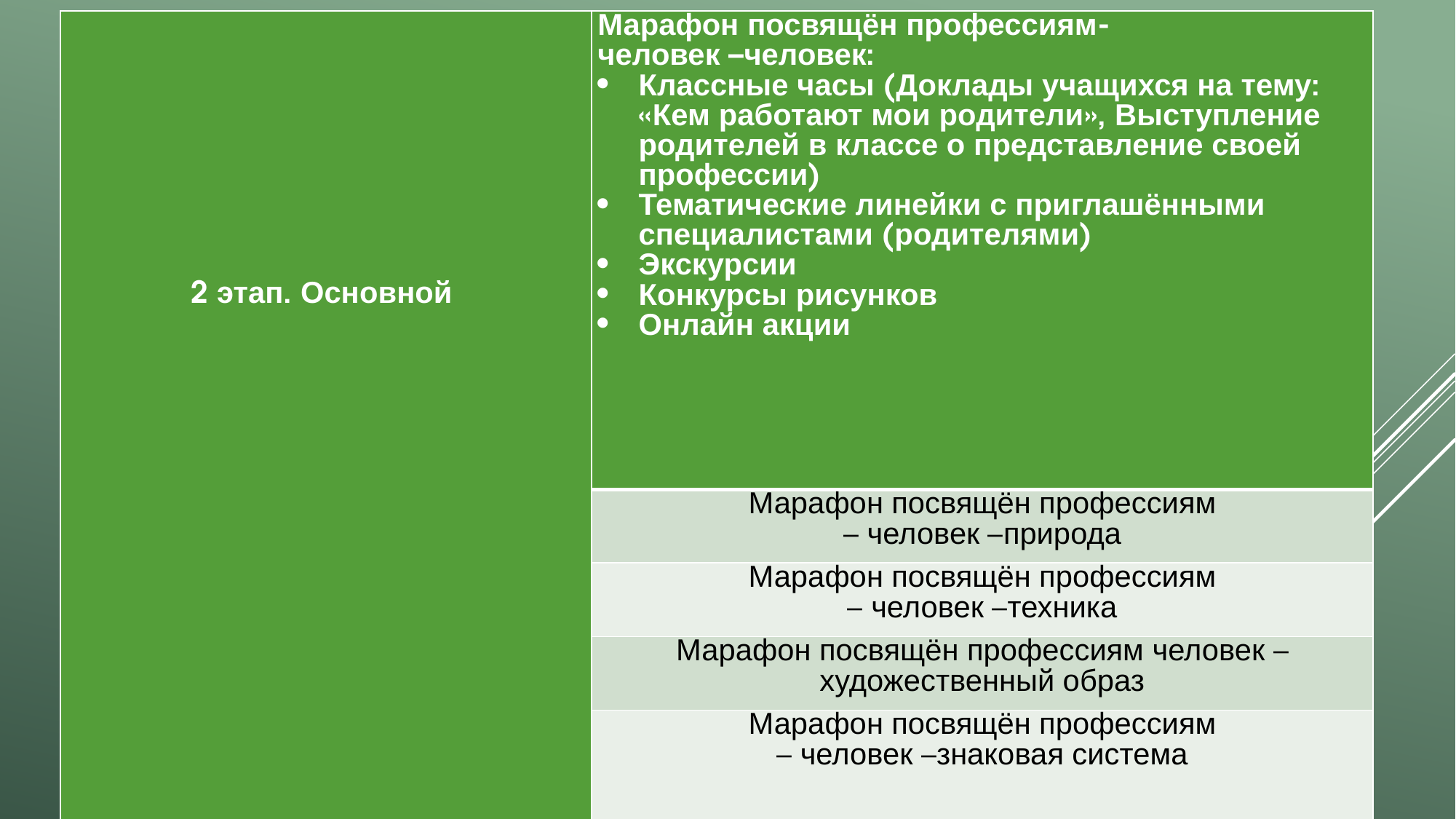

| 2 этап. Основной | Марафон посвящён профессиям- человек –человек: Классные часы (Доклады учащихся на тему: «Кем работают мои родители», Выступление родителей в классе о представление своей профессии) Тематические линейки с приглашёнными специалистами (родителями) Экскурсии Конкурсы рисунков Онлайн акции |
| --- | --- |
|  | Марафон посвящён профессиям – человек –природа |
|  | Марафон посвящён профессиям – человек –техника |
|  | Марафон посвящён профессиям человек –художественный образ |
|  | Марафон посвящён профессиям – человек –знаковая система |